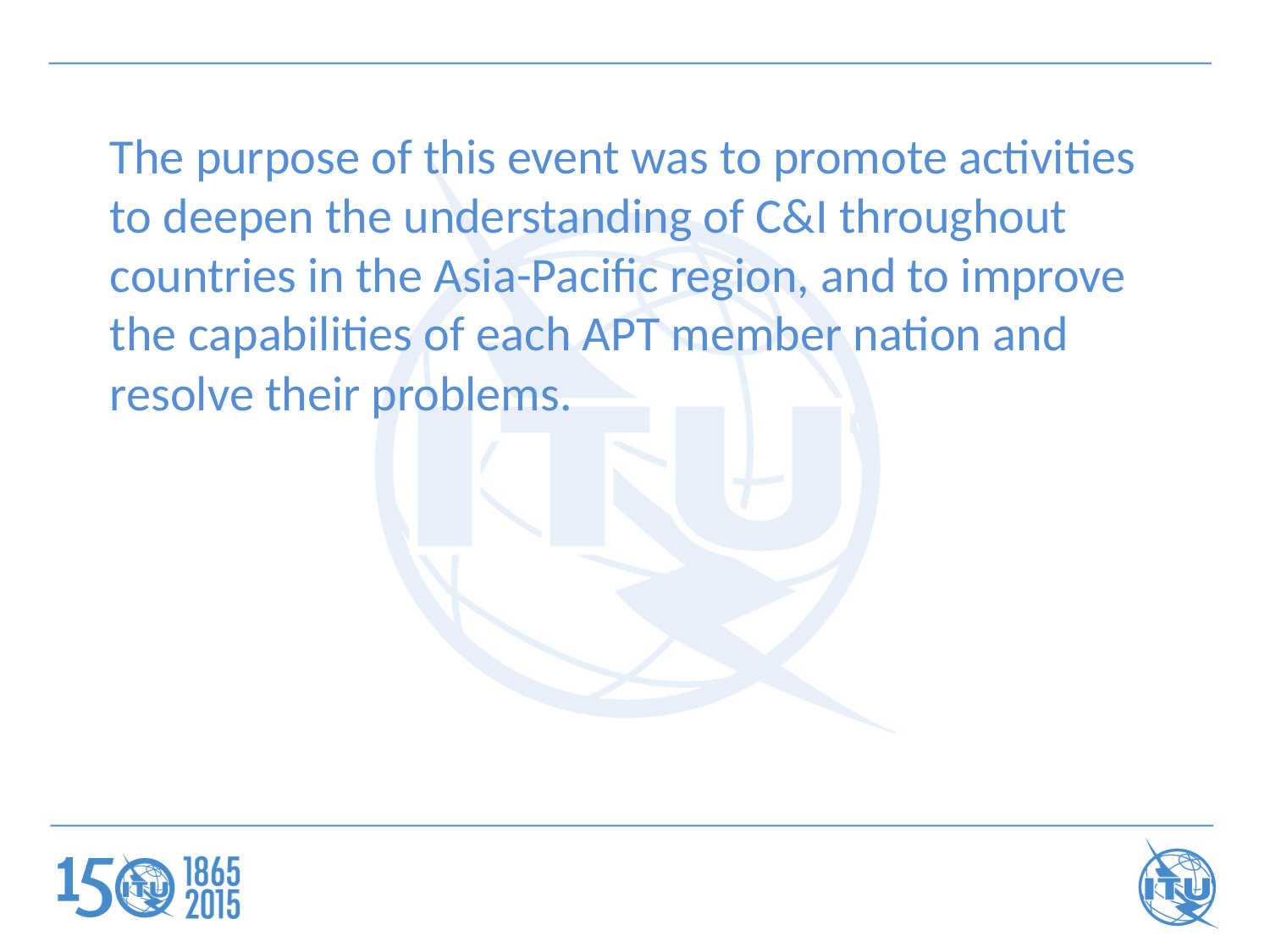

The purpose of this event was to promote activities to deepen the understanding of C&I throughout countries in the Asia-Pacific region, and to improve the capabilities of each APT member nation and resolve their problems.